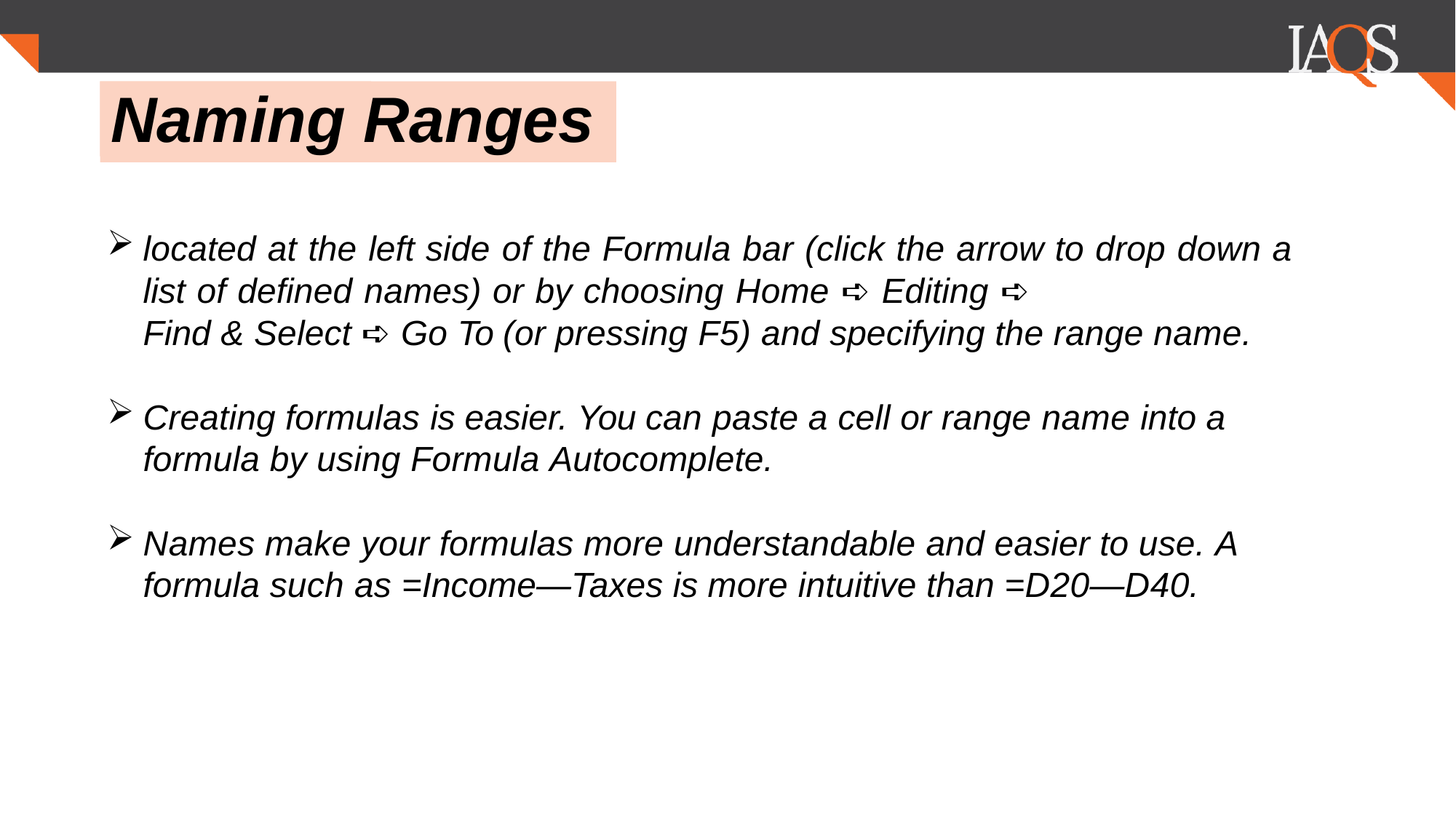

.

# Naming Ranges

located at the left side of the Formula bar (click the arrow to drop down a list of defined names) or by choosing Home ➪ Editing ➪
Find & Select ➪ Go To (or pressing F5) and specifying the range name.

Creating formulas is easier. You can paste a cell or range name into a formula by using Formula Autocomplete.

Names make your formulas more understandable and easier to use. A formula such as =Income—Taxes is more intuitive than =D20—D40.